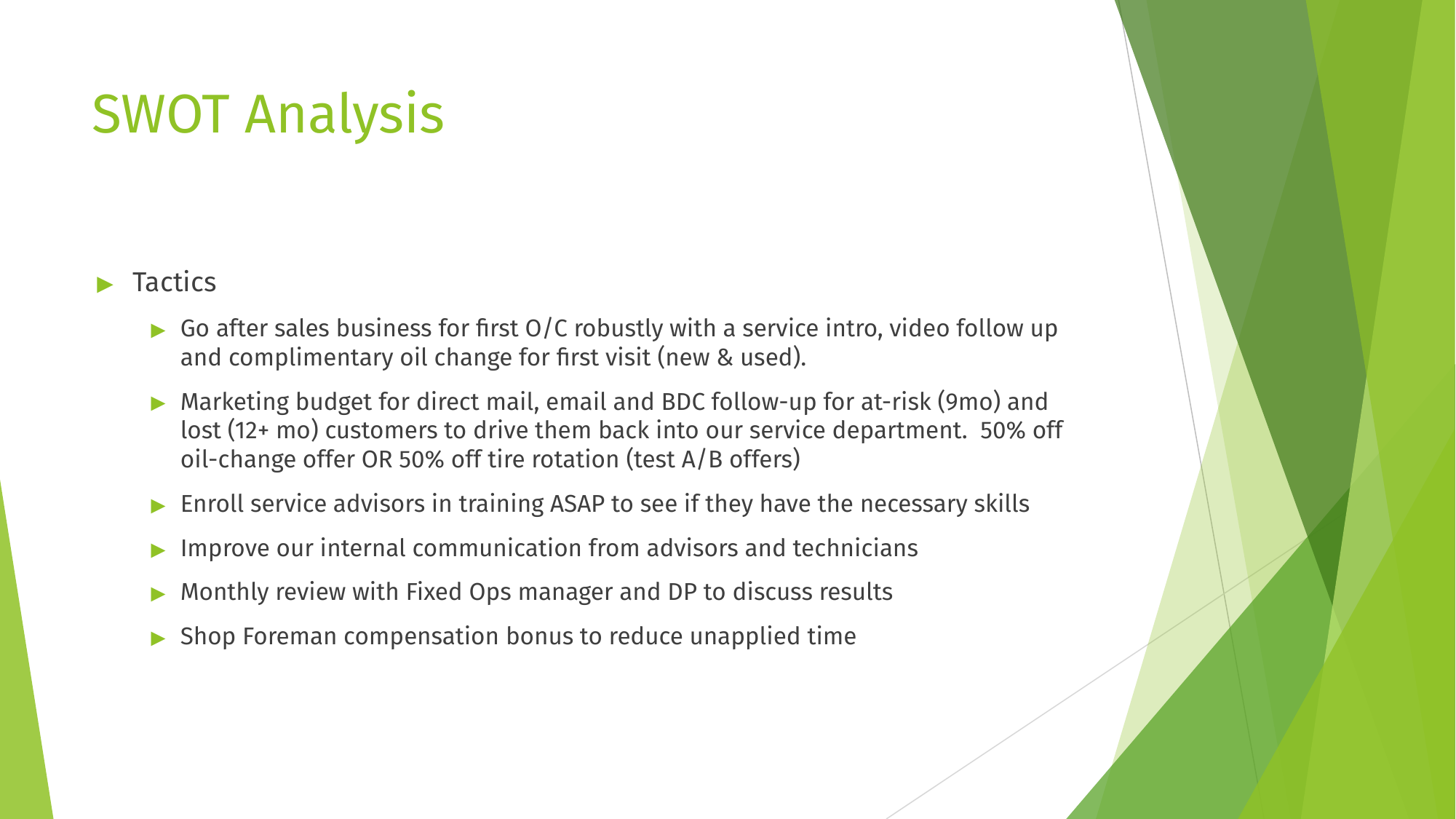

# SWOT Analysis
Tactics
Go after sales business for first O/C robustly with a service intro, video follow up and complimentary oil change for first visit (new & used).
Marketing budget for direct mail, email and BDC follow-up for at-risk (9mo) and lost (12+ mo) customers to drive them back into our service department.  50% off oil-change offer OR 50% off tire rotation (test A/B offers)
Enroll service advisors in training ASAP to see if they have the necessary skills
Improve our internal communication from advisors and technicians
Monthly review with Fixed Ops manager and DP to discuss results
Shop Foreman compensation bonus to reduce unapplied time